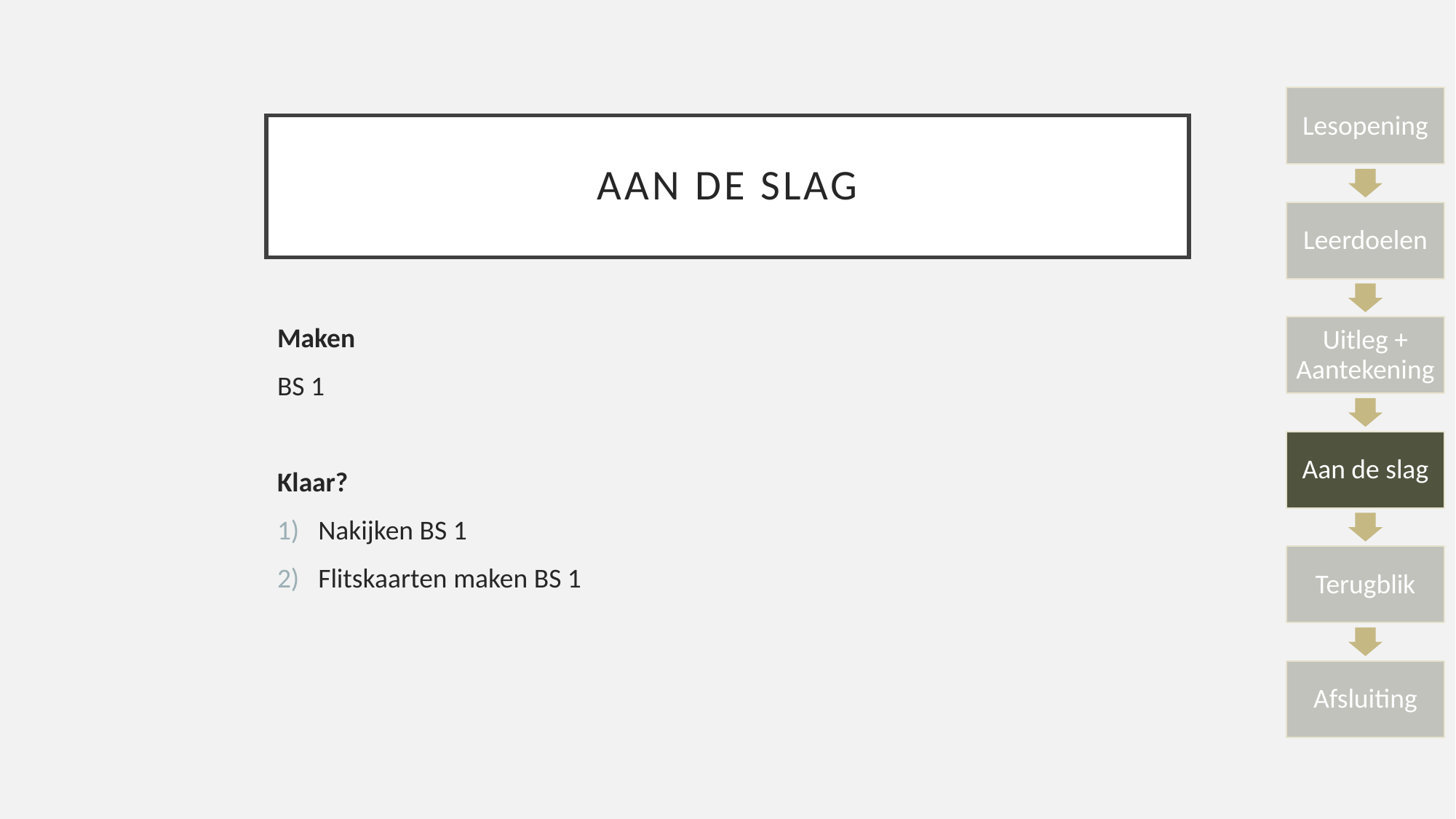

Lesopening

Leerdoelen

Uitleg + Aantekening

Aan de slag

Terugblik

Afsluiting
# Aan de slag
Maken
BS 1

Klaar?
Nakijken BS 1
Flitskaarten maken BS 1